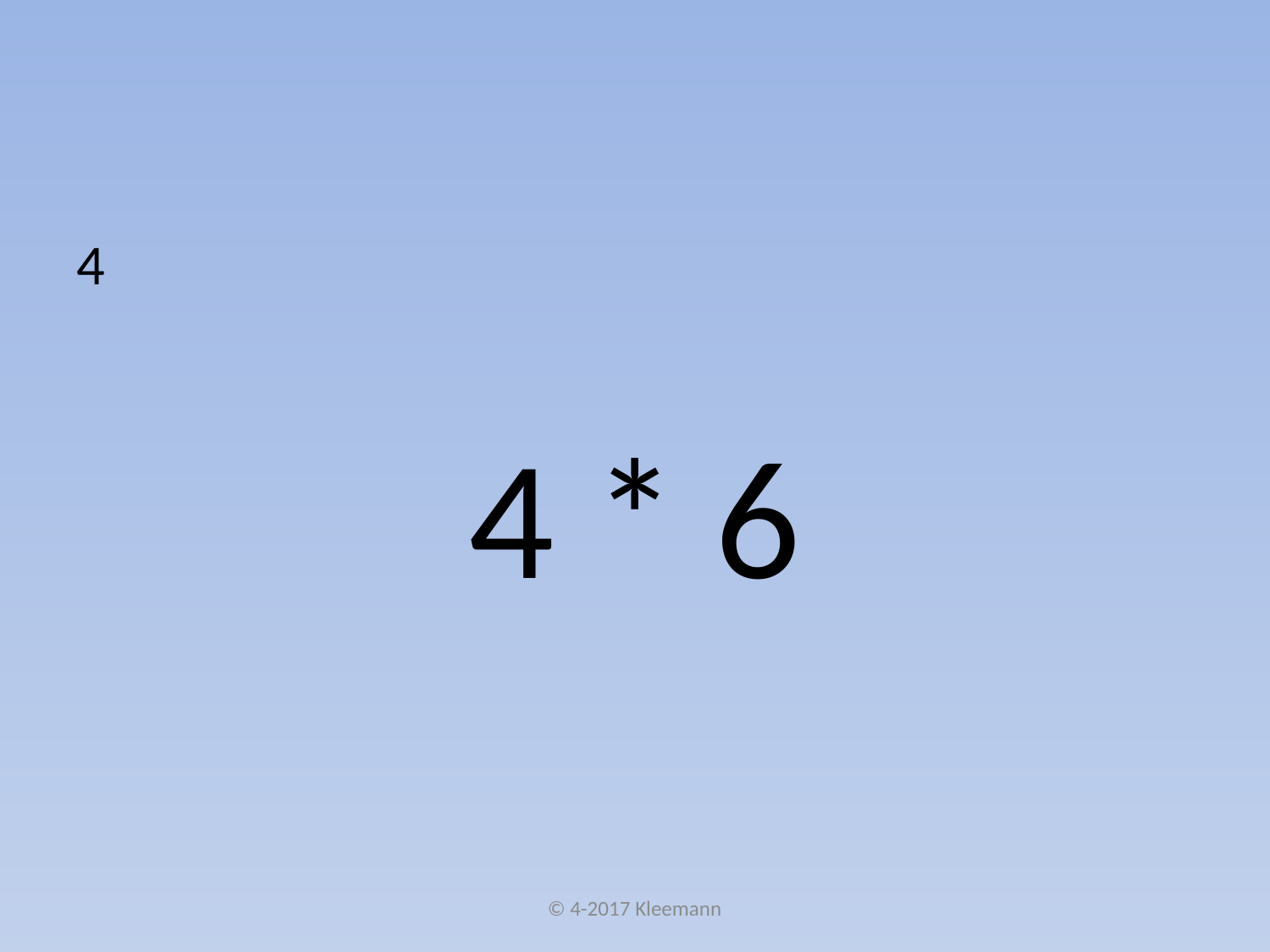

#
4

4 * 6
© 4-2017 Kleemann